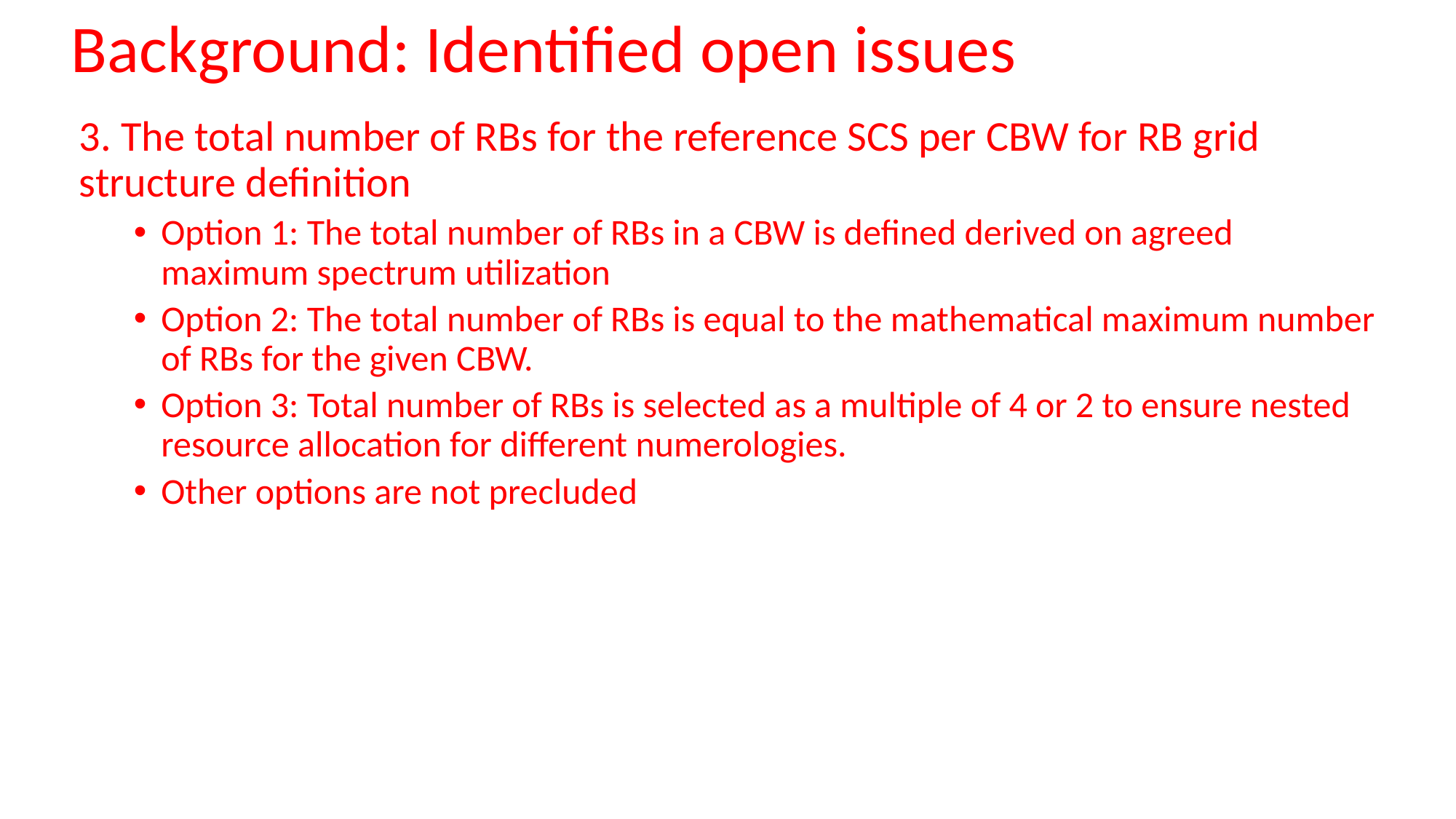

# Background: Identified open issues
3. The total number of RBs for the reference SCS per CBW for RB grid structure definition
Option 1: The total number of RBs in a CBW is defined derived on agreed maximum spectrum utilization
Option 2: The total number of RBs is equal to the mathematical maximum number of RBs for the given CBW.
Option 3: Total number of RBs is selected as a multiple of 4 or 2 to ensure nested resource allocation for different numerologies.
Other options are not precluded